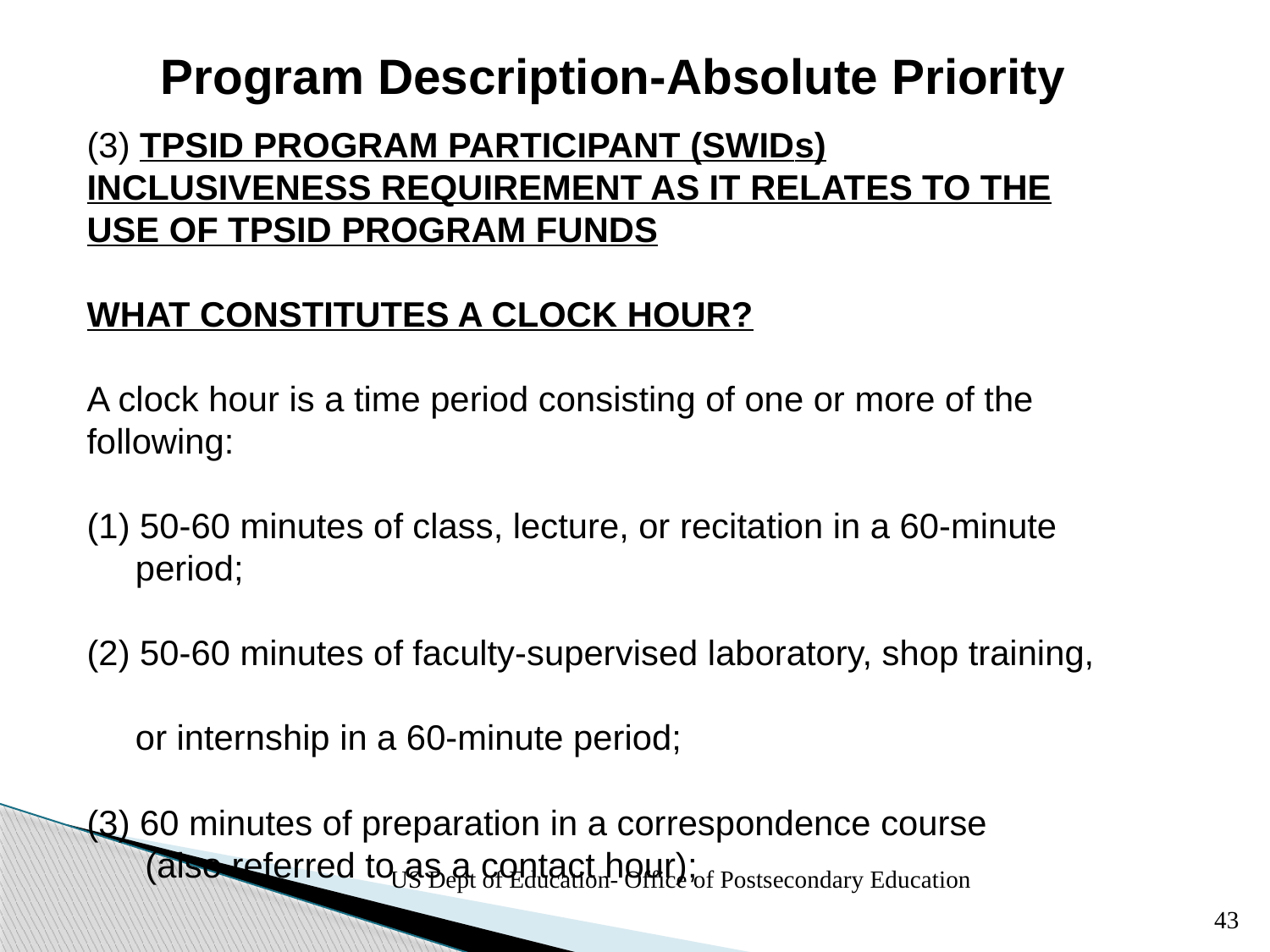

# Program Description-Absolute Priority
(3) TPSID PROGRAM PARTICIPANT (SWIDs) INCLUSIVeNESS REQUIREMENT AS IT RElAtES TO THE USE OF TPSID PROGRAM FUNDS

WHAT CONSTITUTES A CLOCK HOUR?

A clock hour is a time period consisting of one or more of the following:

(1) 50-60 minutes of class, lecture, or recitation in a 60-minute
     period;

(2) 50-60 minutes of faculty-supervised laboratory, shop training,
     or internship in a 60-minute period;

(3) 60 minutes of preparation in a correspondence course
      (also referred to as a contact hour);

US Dept of Education- Office of Postsecondary Education
43